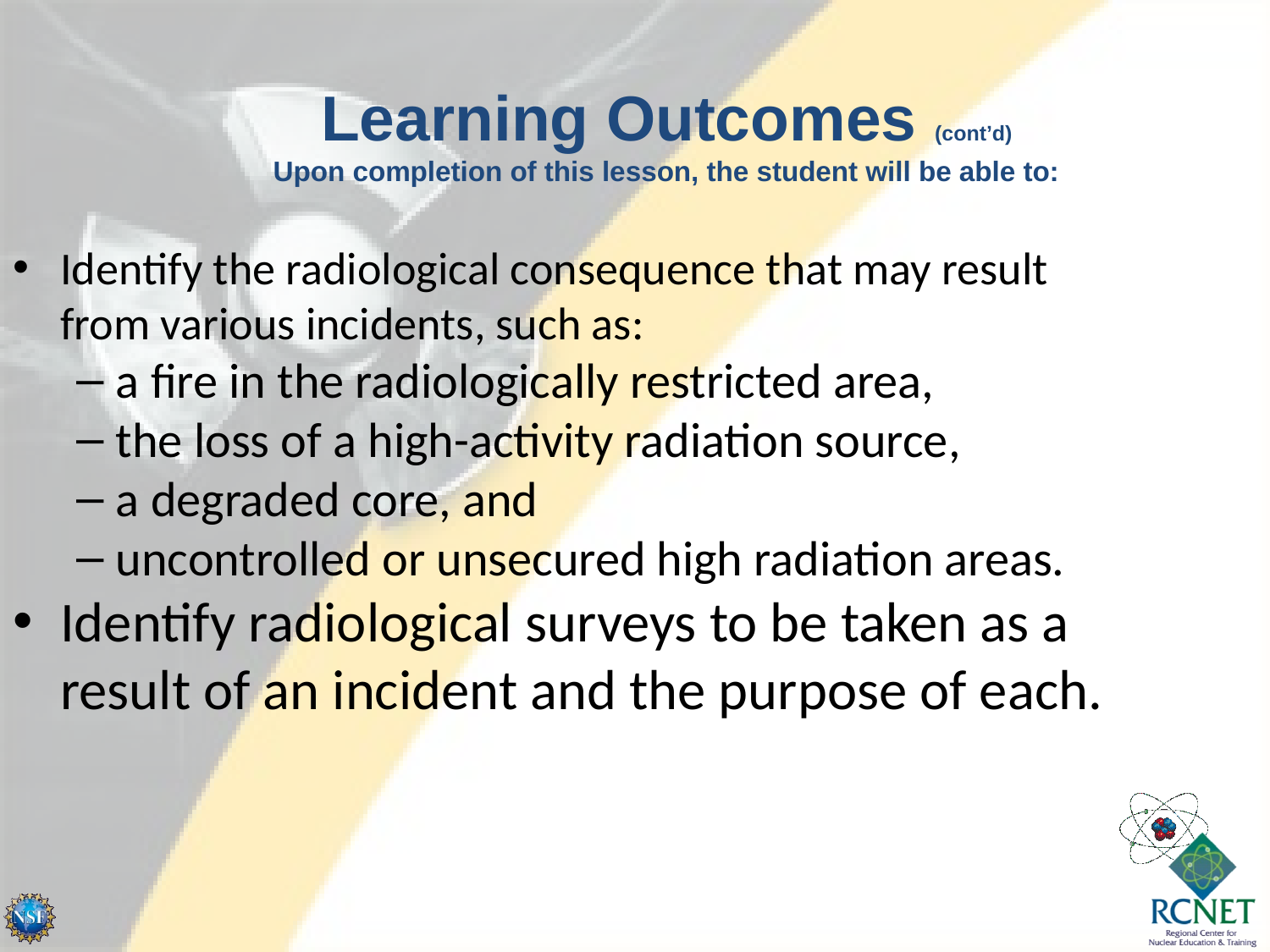

Learning Outcomes (cont’d)
Upon completion of this lesson, the student will be able to:
Identify the radiological consequence that may result from various incidents, such as:
a fire in the radiologically restricted area,
the loss of a high-activity radiation source,
a degraded core, and
uncontrolled or unsecured high radiation areas.
Identify radiological surveys to be taken as a result of an incident and the purpose of each.